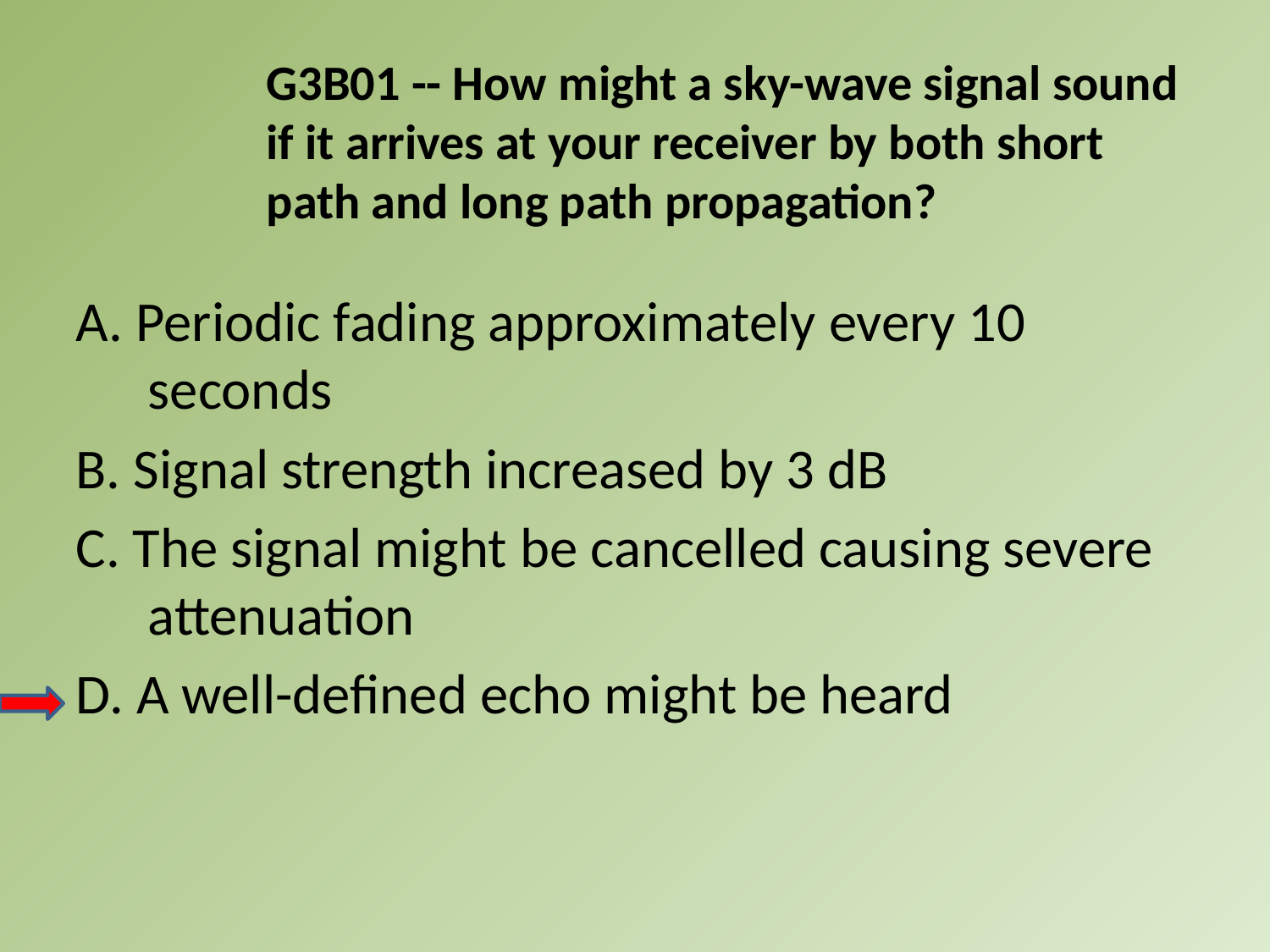

G3B01 -- How might a sky-wave signal sound if it arrives at your receiver by both short path and long path propagation?
A. Periodic fading approximately every 10 seconds
B. Signal strength increased by 3 dB
C. The signal might be cancelled causing severe attenuation
D. A well-defined echo might be heard